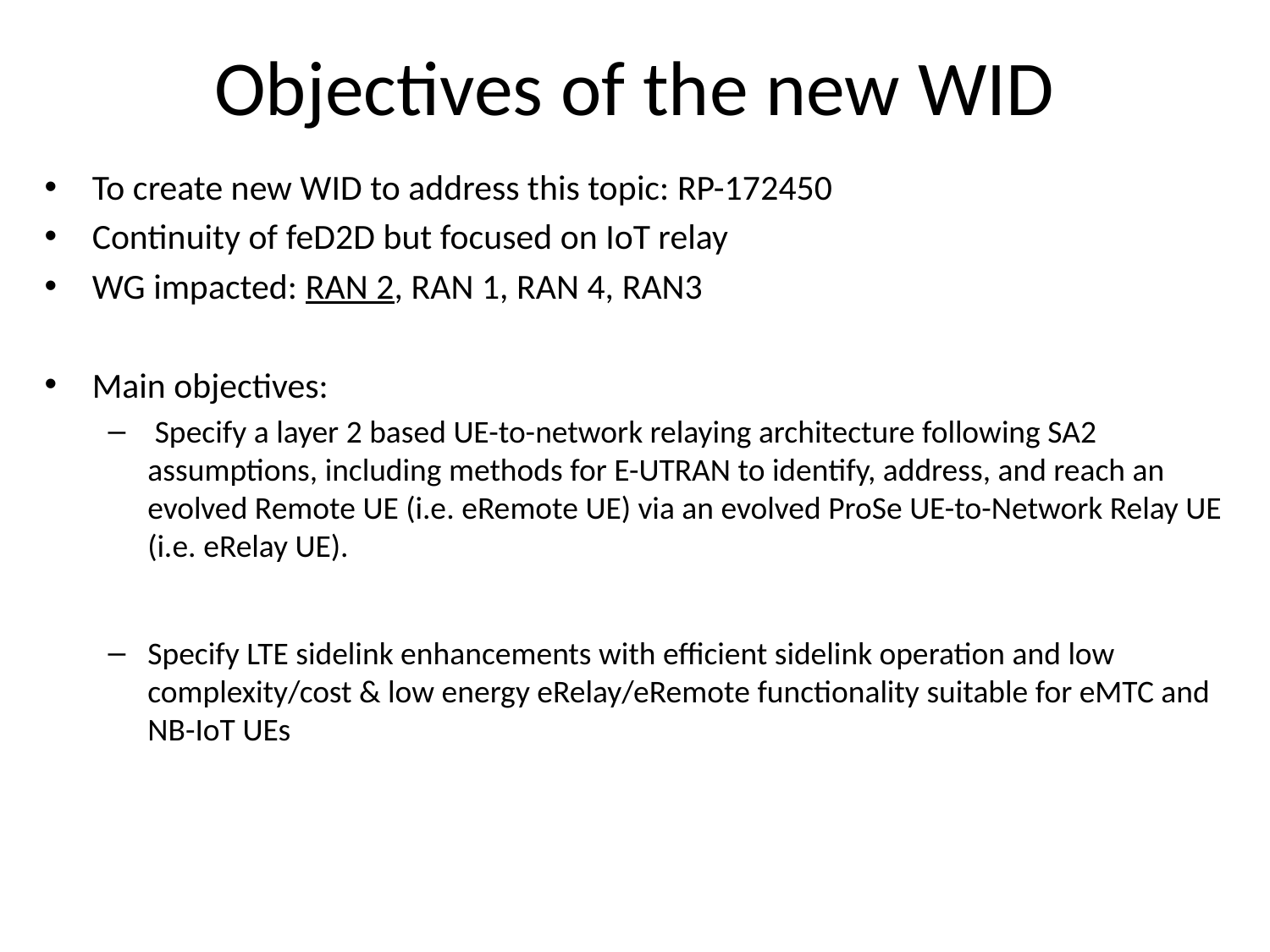

# Objectives of the new WID
To create new WID to address this topic: RP-172450
Continuity of feD2D but focused on IoT relay
WG impacted: RAN 2, RAN 1, RAN 4, RAN3

Main objectives:
 Specify a layer 2 based UE-to-network relaying architecture following SA2 assumptions, including methods for E-UTRAN to identify, address, and reach an evolved Remote UE (i.e. eRemote UE) via an evolved ProSe UE-to-Network Relay UE (i.e. eRelay UE).

Specify LTE sidelink enhancements with efficient sidelink operation and low complexity/cost & low energy eRelay/eRemote functionality suitable for eMTC and NB-IoT UEs